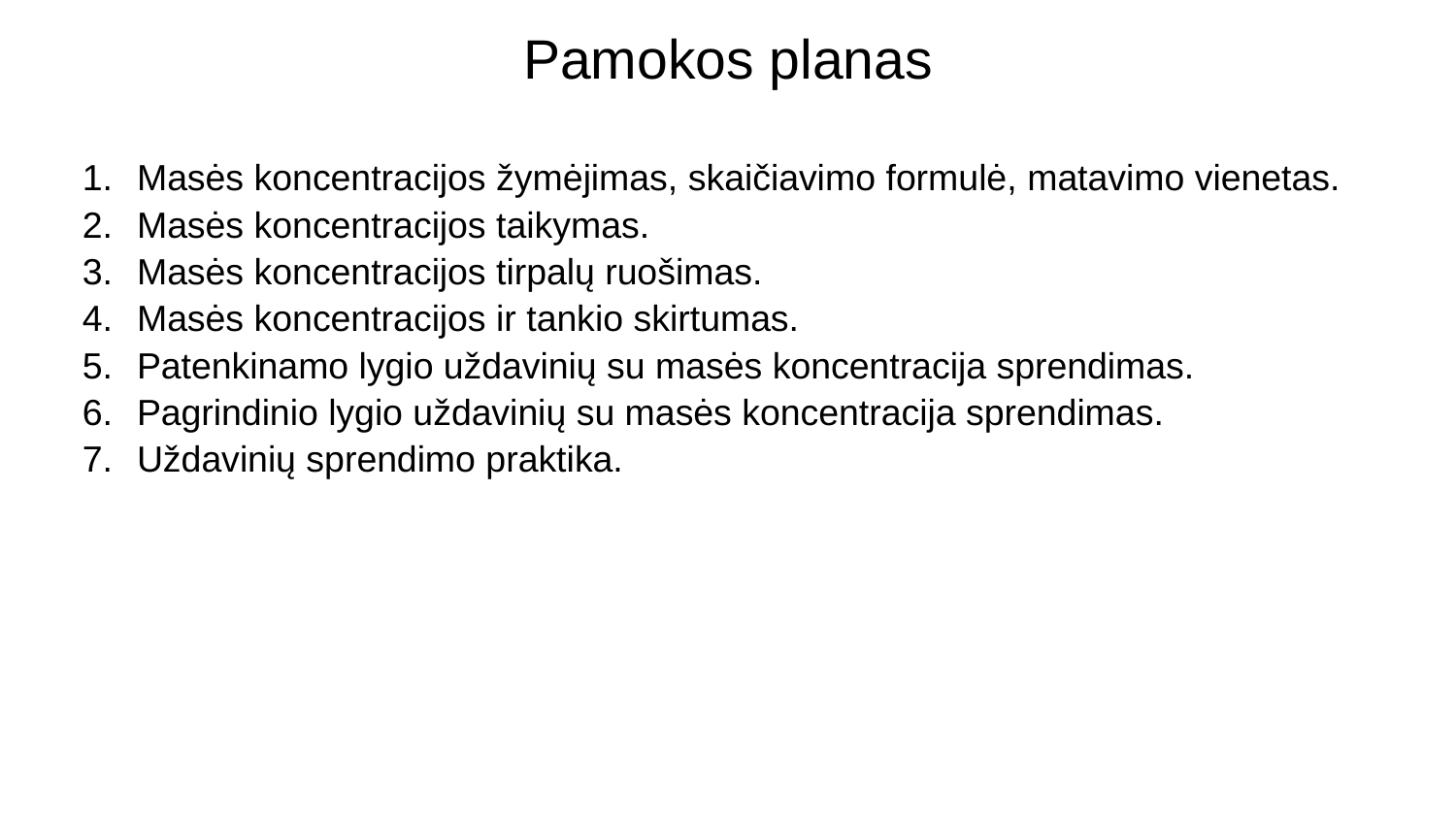

# Pamokos planas
Masės koncentracijos žymėjimas, skaičiavimo formulė, matavimo vienetas.
Masės koncentracijos taikymas.
Masės koncentracijos tirpalų ruošimas.
Masės koncentracijos ir tankio skirtumas.
Patenkinamo lygio uždavinių su masės koncentracija sprendimas.
Pagrindinio lygio uždavinių su masės koncentracija sprendimas.
Uždavinių sprendimo praktika.